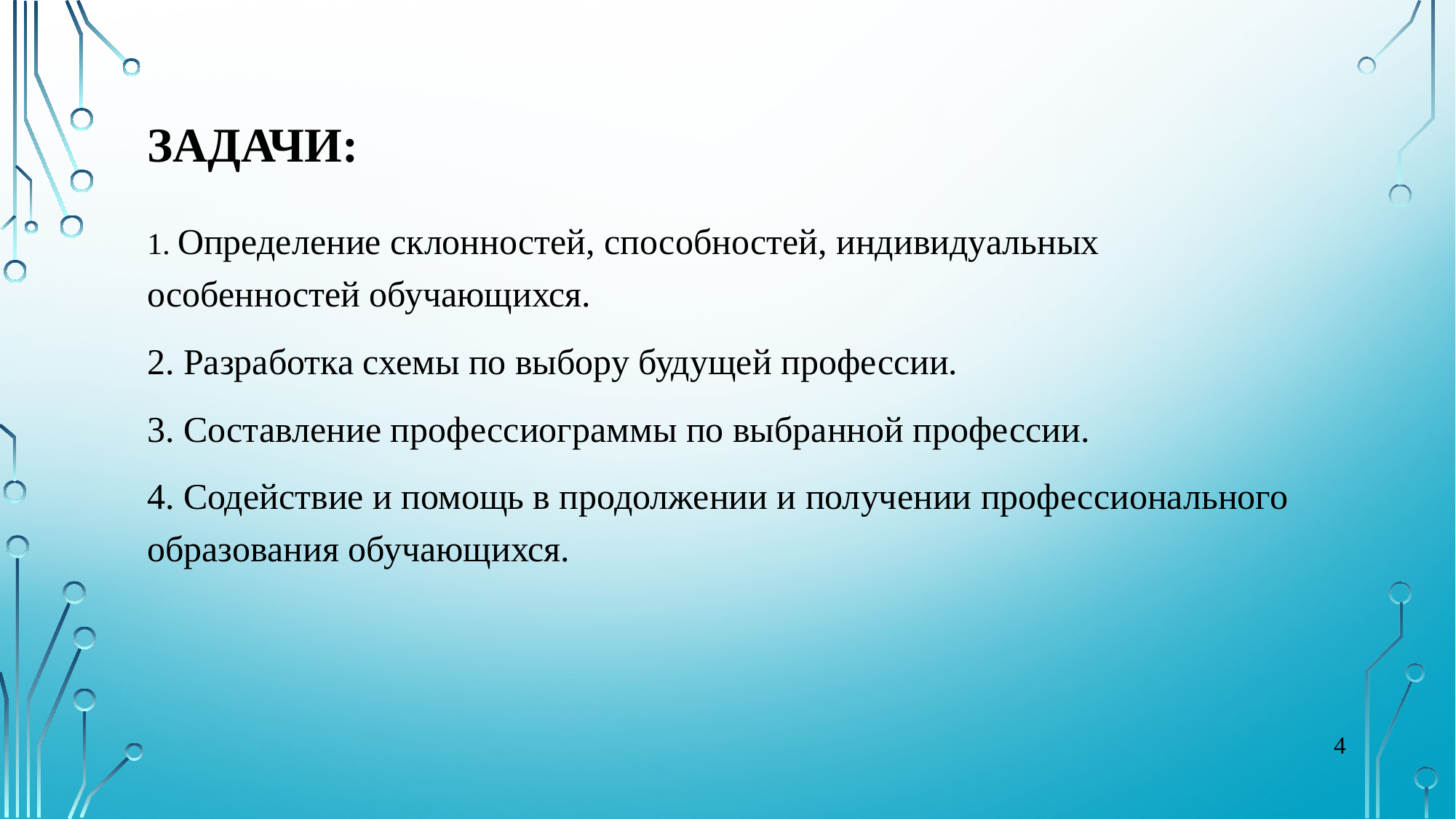

# Задачи:
1. Определение склонностей, способностей, индивидуальных особенностей обучающихся.
2. Разработка схемы по выбору будущей профессии.
3. Составление профессиограммы по выбранной профессии.
4. Содействие и помощь в продолжении и получении профессионального образования обучающихся.

4